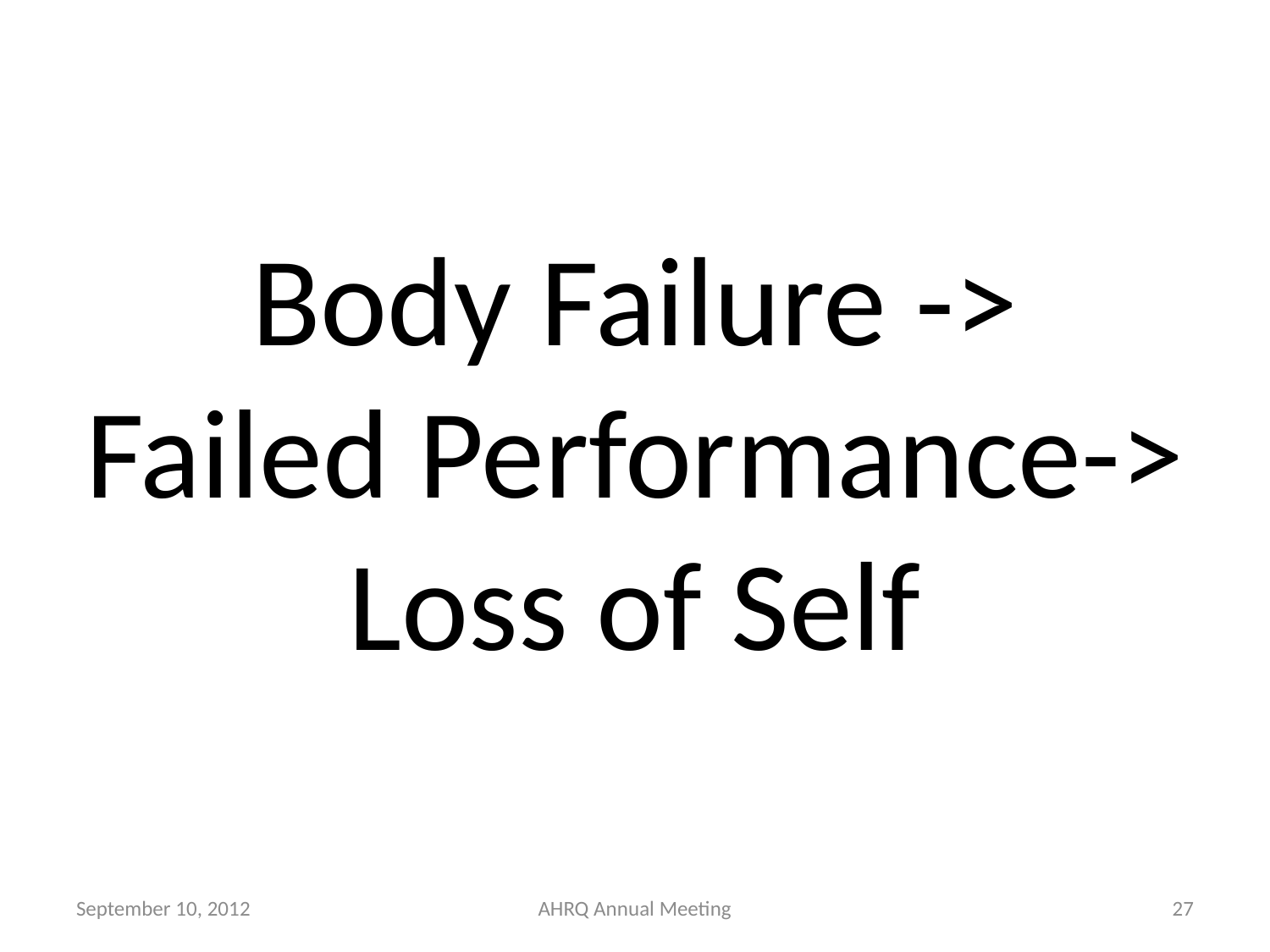

# Body Failure -> Failed Performance-> Loss of Self
September 10, 2012
AHRQ Annual Meeting
27